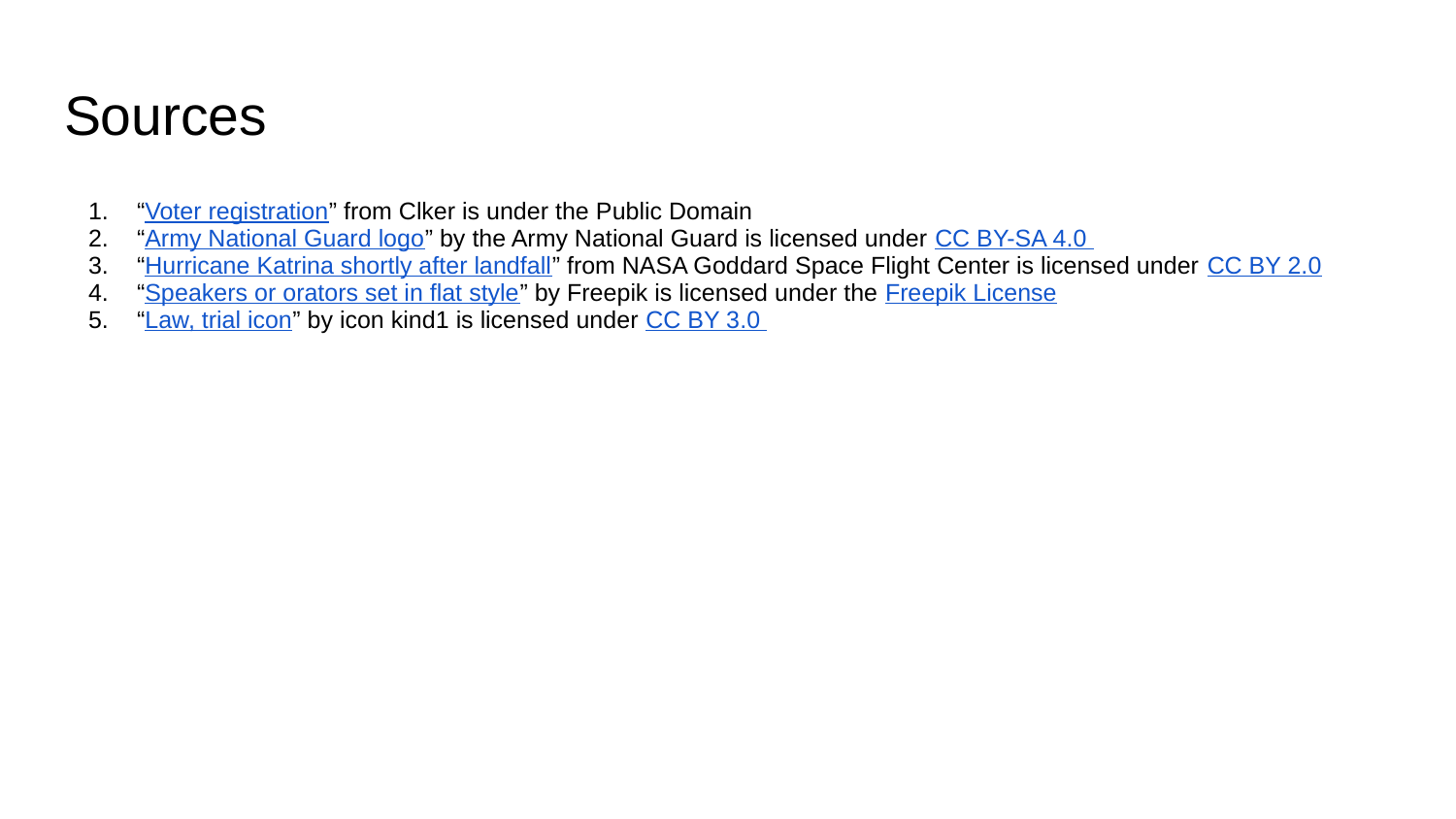

# Sources
“Voter registration” from Clker is under the Public Domain
“Army National Guard logo” by the Army National Guard is licensed under CC BY-SA 4.0
“Hurricane Katrina shortly after landfall” from NASA Goddard Space Flight Center is licensed under CC BY 2.0
“Speakers or orators set in flat style” by Freepik is licensed under the Freepik License
“Law, trial icon” by icon kind1 is licensed under CC BY 3.0